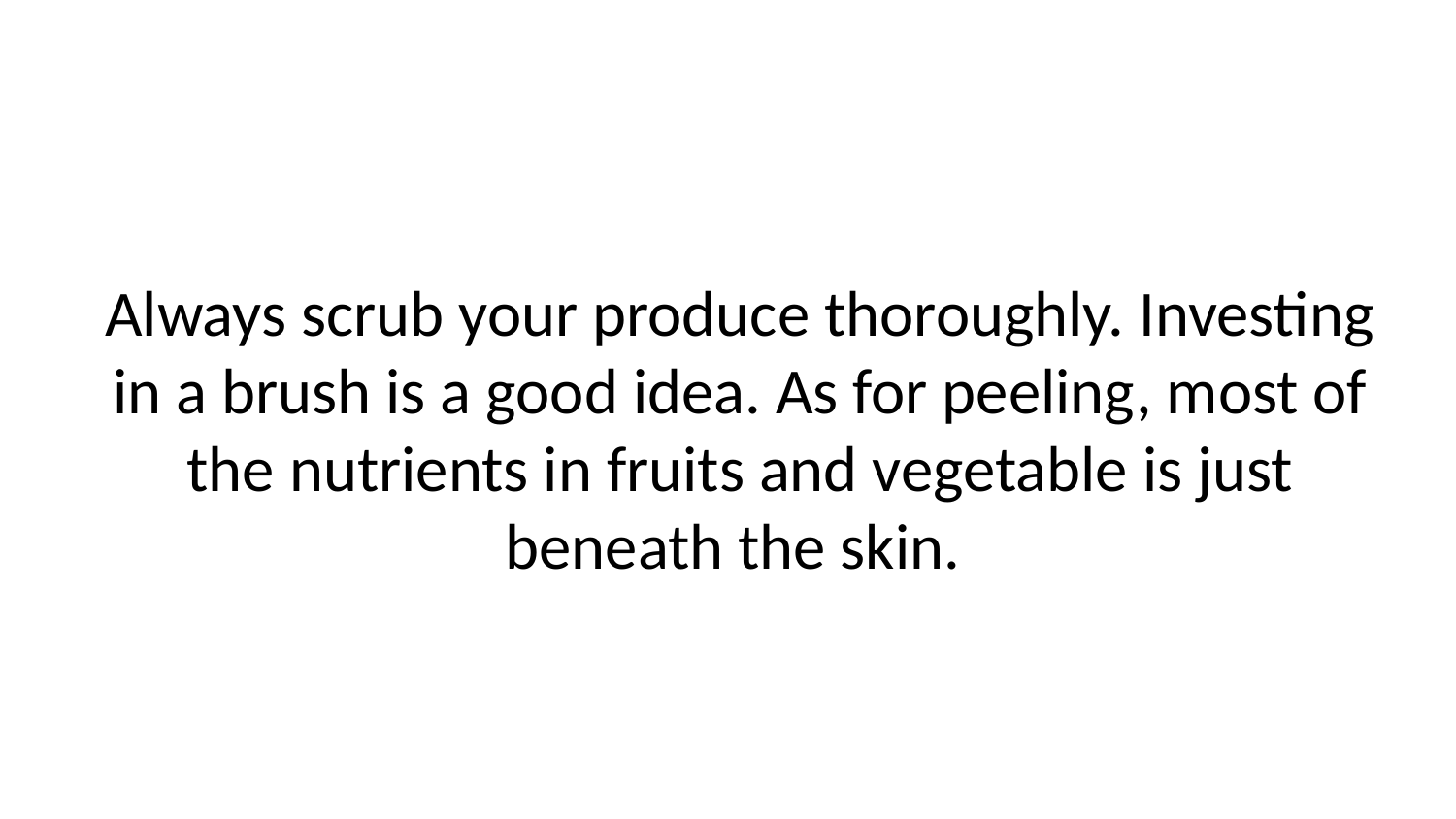

Always scrub your produce thoroughly. Investing in a brush is a good idea. As for peeling, most of the nutrients in fruits and vegetable is just beneath the skin.